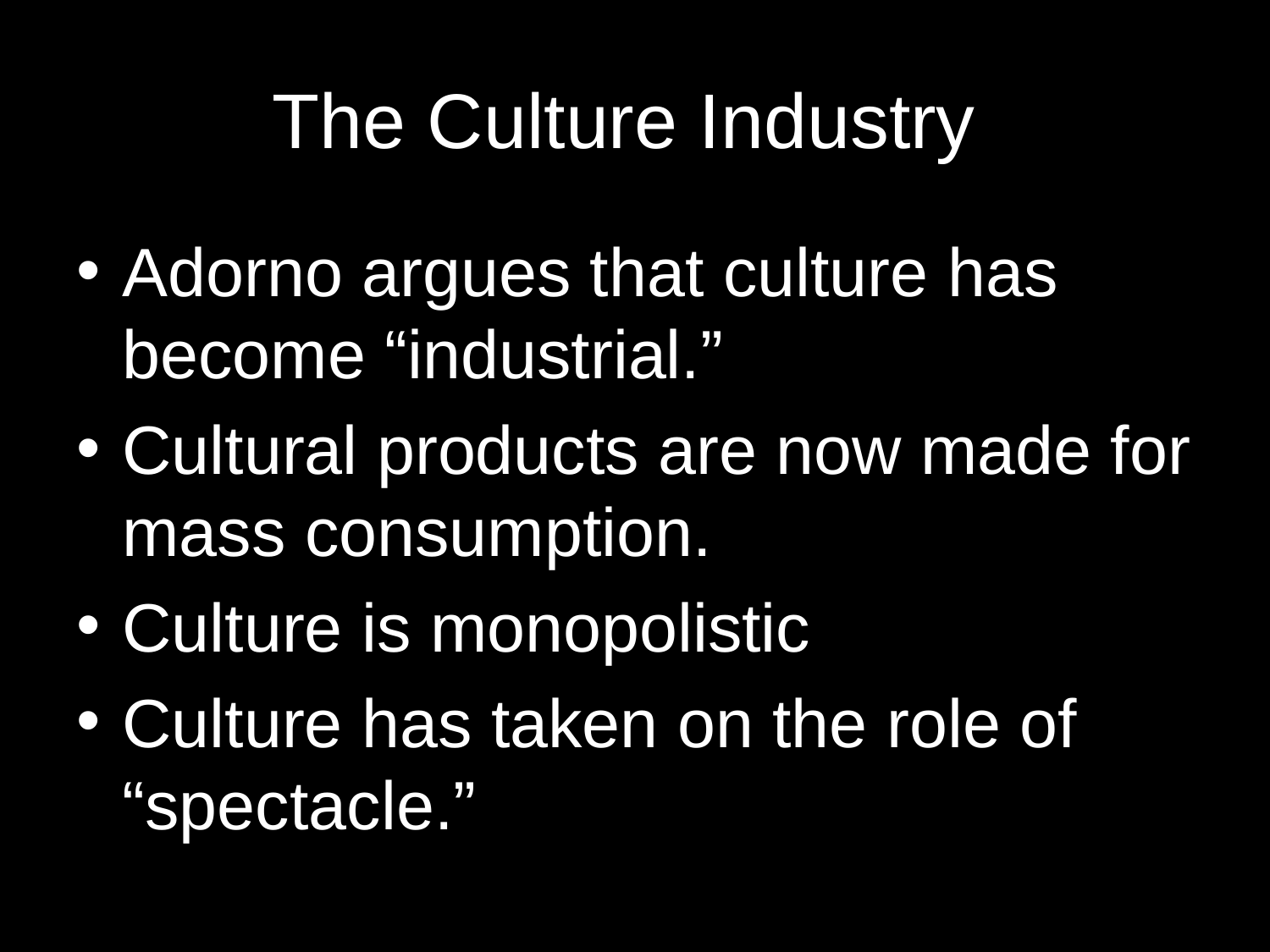

# The Culture Industry
Adorno argues that culture has become “industrial.”
Cultural products are now made for mass consumption.
Culture is monopolistic
Culture has taken on the role of “spectacle.”